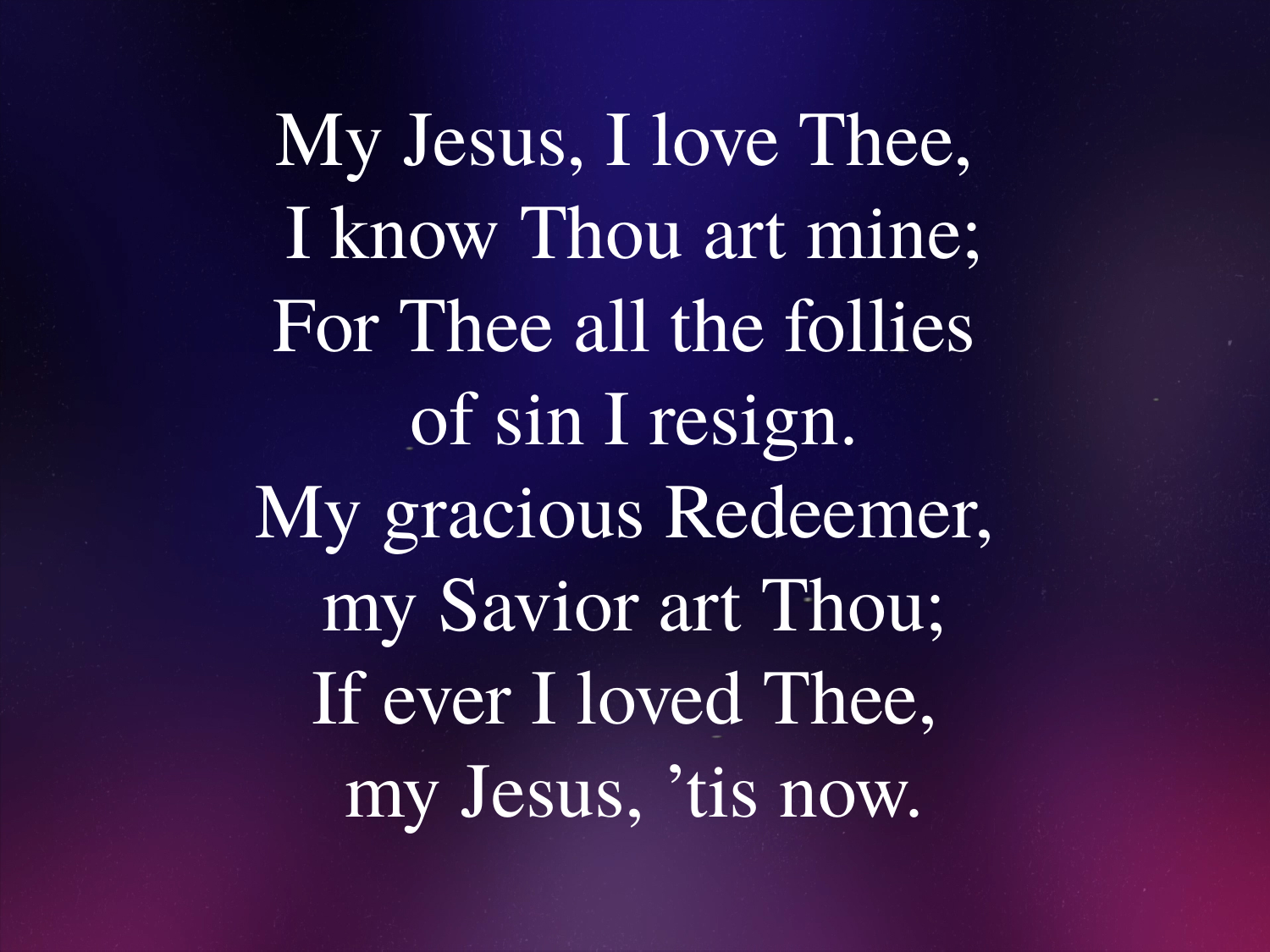

# My Jesus, I love Thee, I know Thou art mine; For Thee all the follies of sin I resign. My gracious Redeemer, my Savior art Thou; If ever I loved Thee, my Jesus, ’tis now.